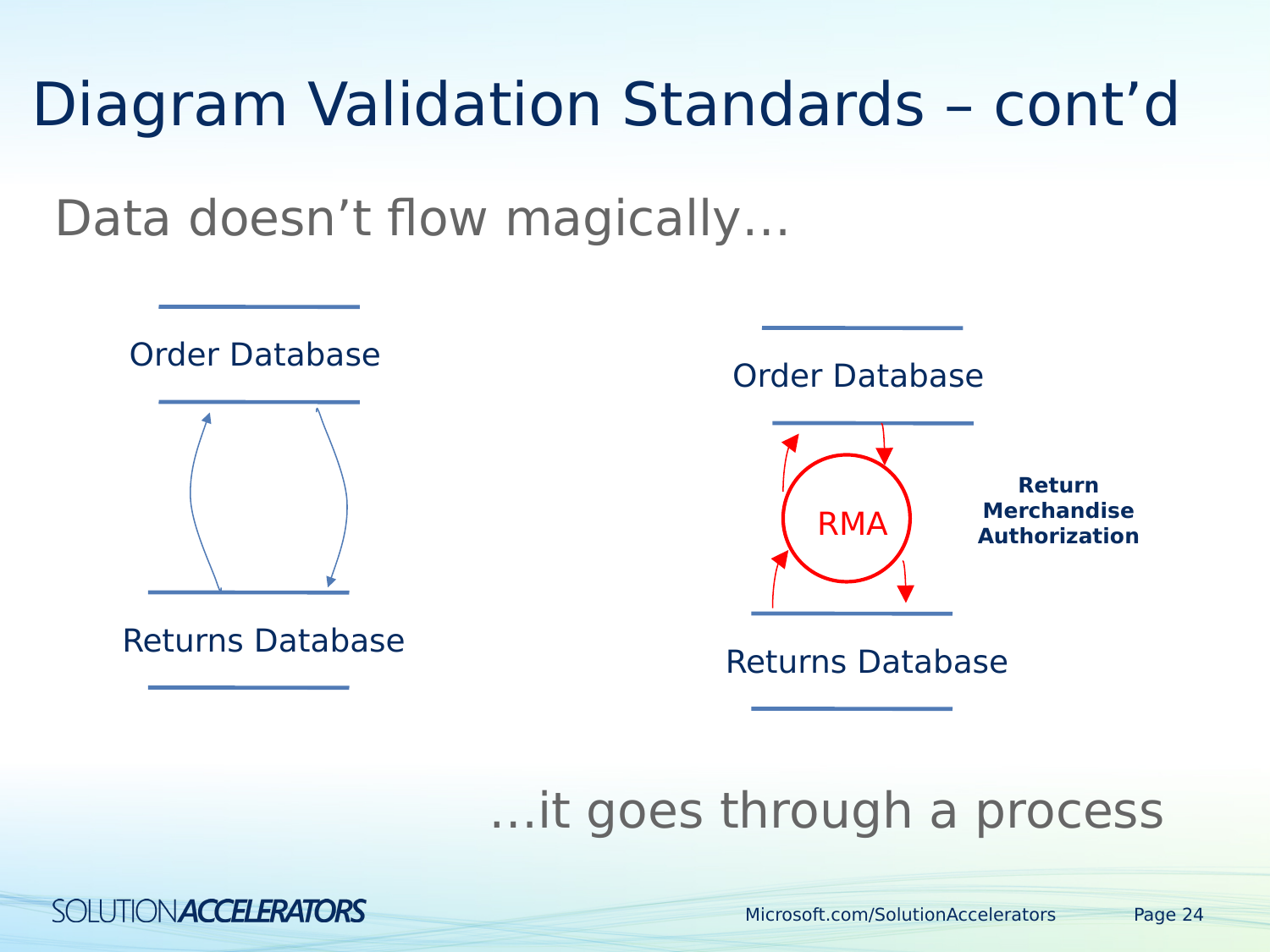

# Diagram Validation Standards – cont’d
Data doesn’t flow magically…

Order Database
Order Database

Return
Merchandise
Authorization
RMA

Returns Database
Returns Database
…it goes through a process
Microsoft.com/SolutionAccelerators
Page 24